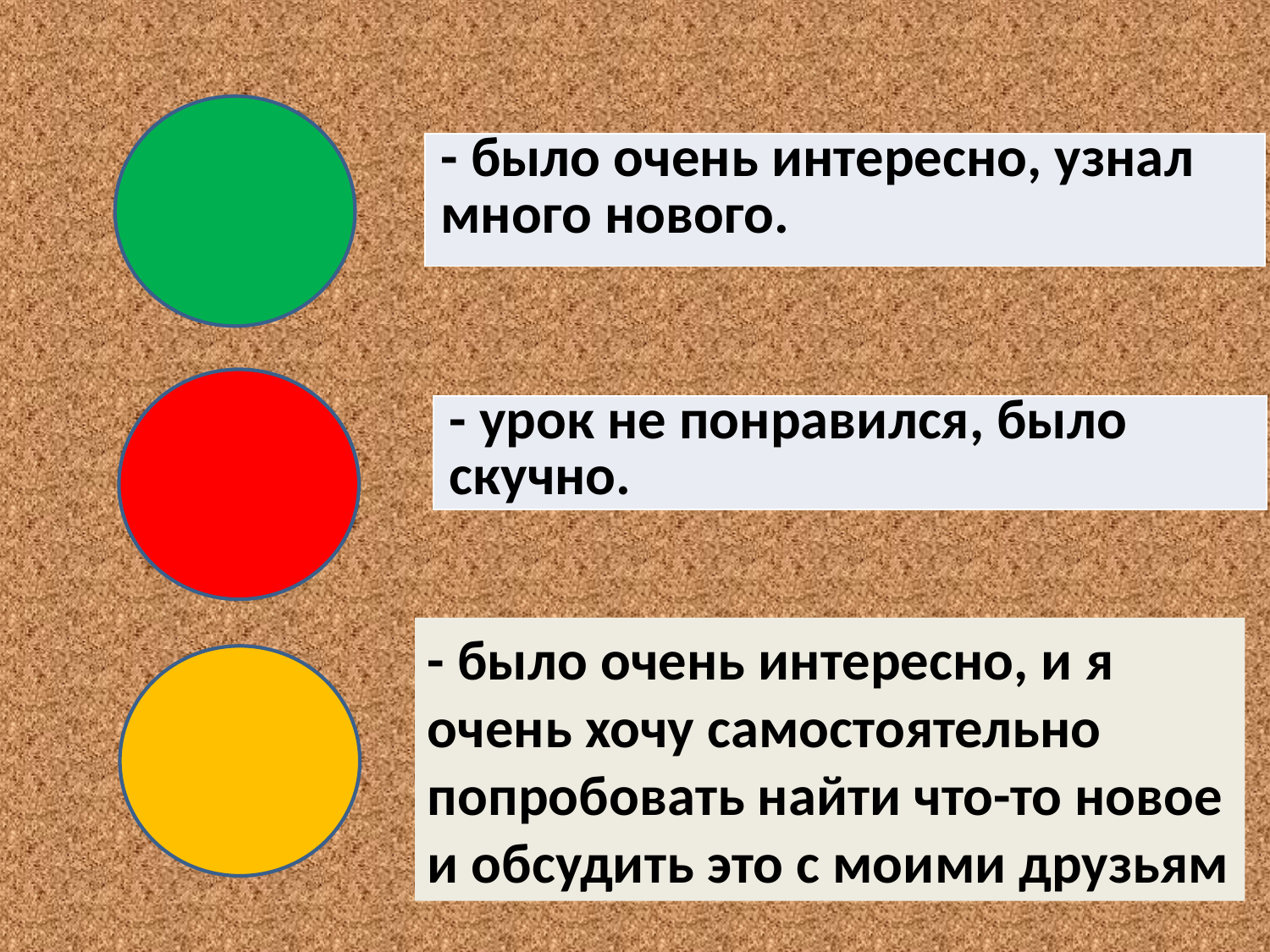

| - было очень интересно, узнал много нового. |
| --- |

| - урок не понравился, было скучно. |
| --- |
- было очень интересно, и я очень хочу самостоятельно попробовать найти что-то новое и обсудить это с моими друзьям